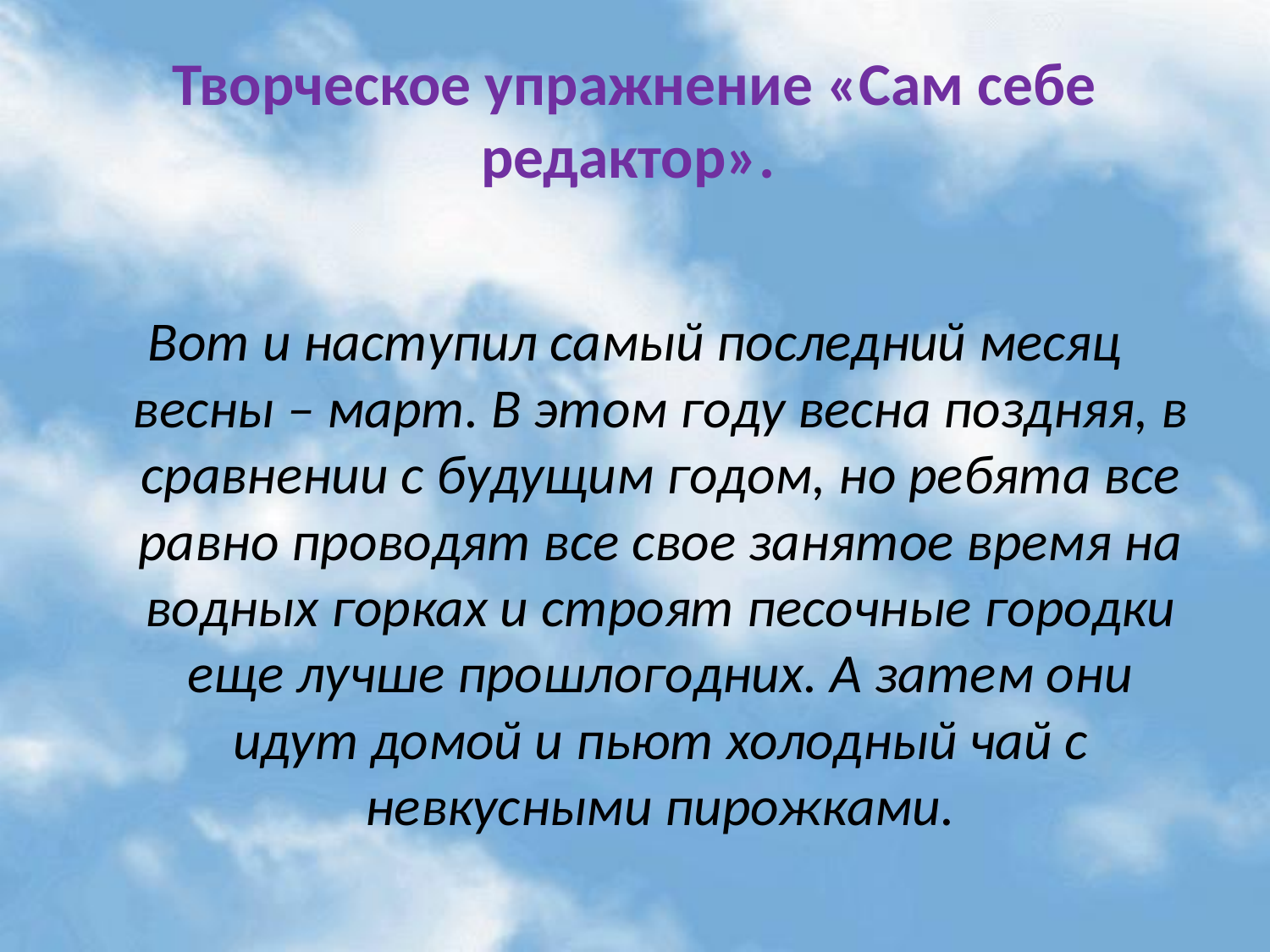

# Творческое упражнение «Сам себе редактор».

Вот и наступил самый последний месяц весны – март. В этом году весна поздняя, в сравнении с будущим годом, но ребята все равно проводят все свое занятое время на водных горках и строят песочные городки еще лучше прошлогодних. А затем они идут домой и пьют холодный чай с невкусными пирожками.